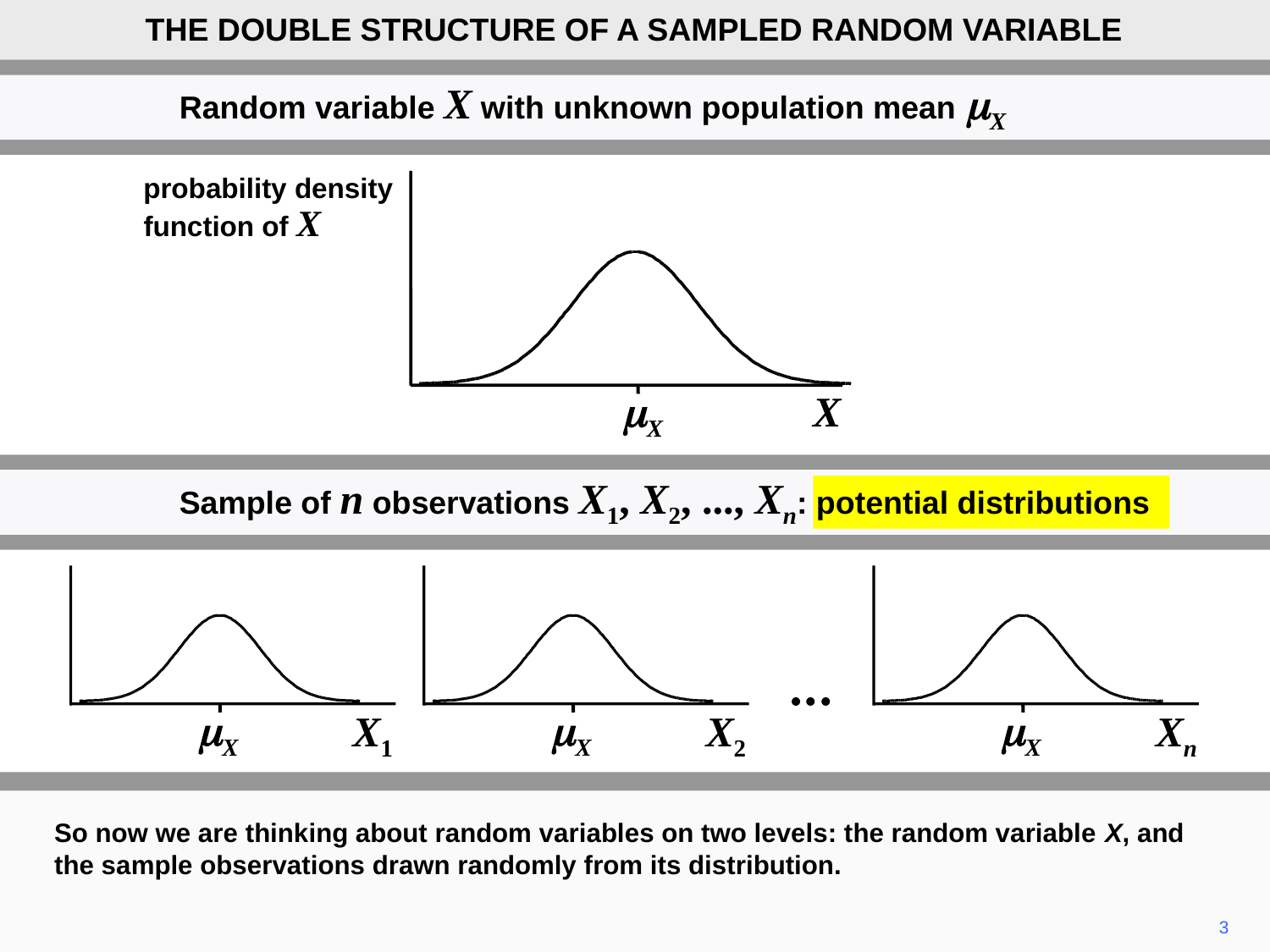

THE DOUBLE STRUCTURE OF A SAMPLED RANDOM VARIABLE
Random variable X with unknown population mean μX

probability density

function of X

μX
X

Sample of n observations X1, X2, ..., Xn: potential distributions

μX
μX
μX

X1
X2
Xn

So now we are thinking about random variables on two levels: the random variable X, and the sample observations drawn randomly from its distribution.
3